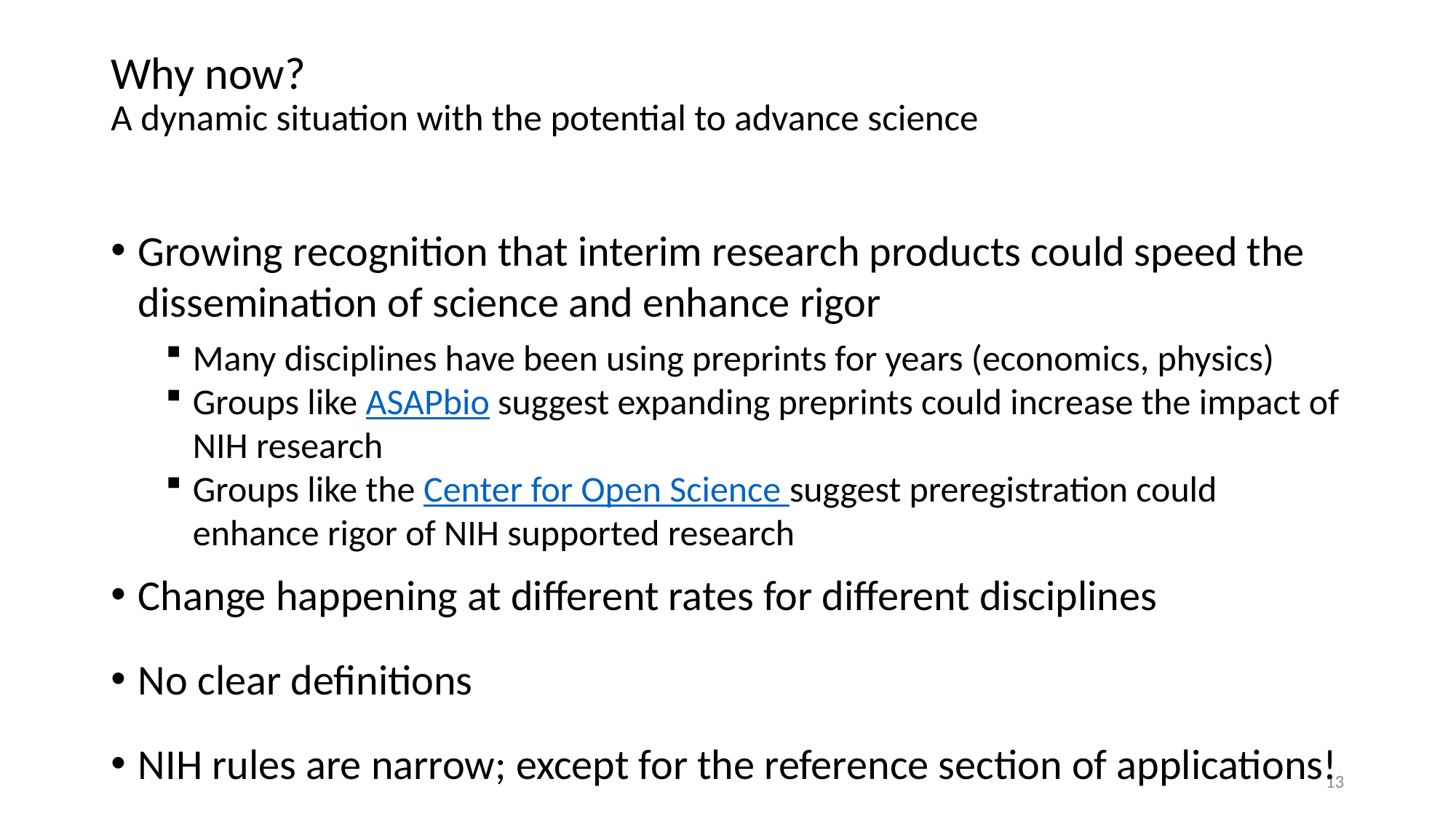

# Why now? A dynamic situation with the potential to advance science
Growing recognition that interim research products could speed the dissemination of science and enhance rigor
Many disciplines have been using preprints for years (economics, physics)
Groups like ASAPbio suggest expanding preprints could increase the impact of NIH research
Groups like the Center for Open Science suggest preregistration could enhance rigor of NIH supported research
Change happening at different rates for different disciplines
No clear definitions
NIH rules are narrow; except for the reference section of applications!
13